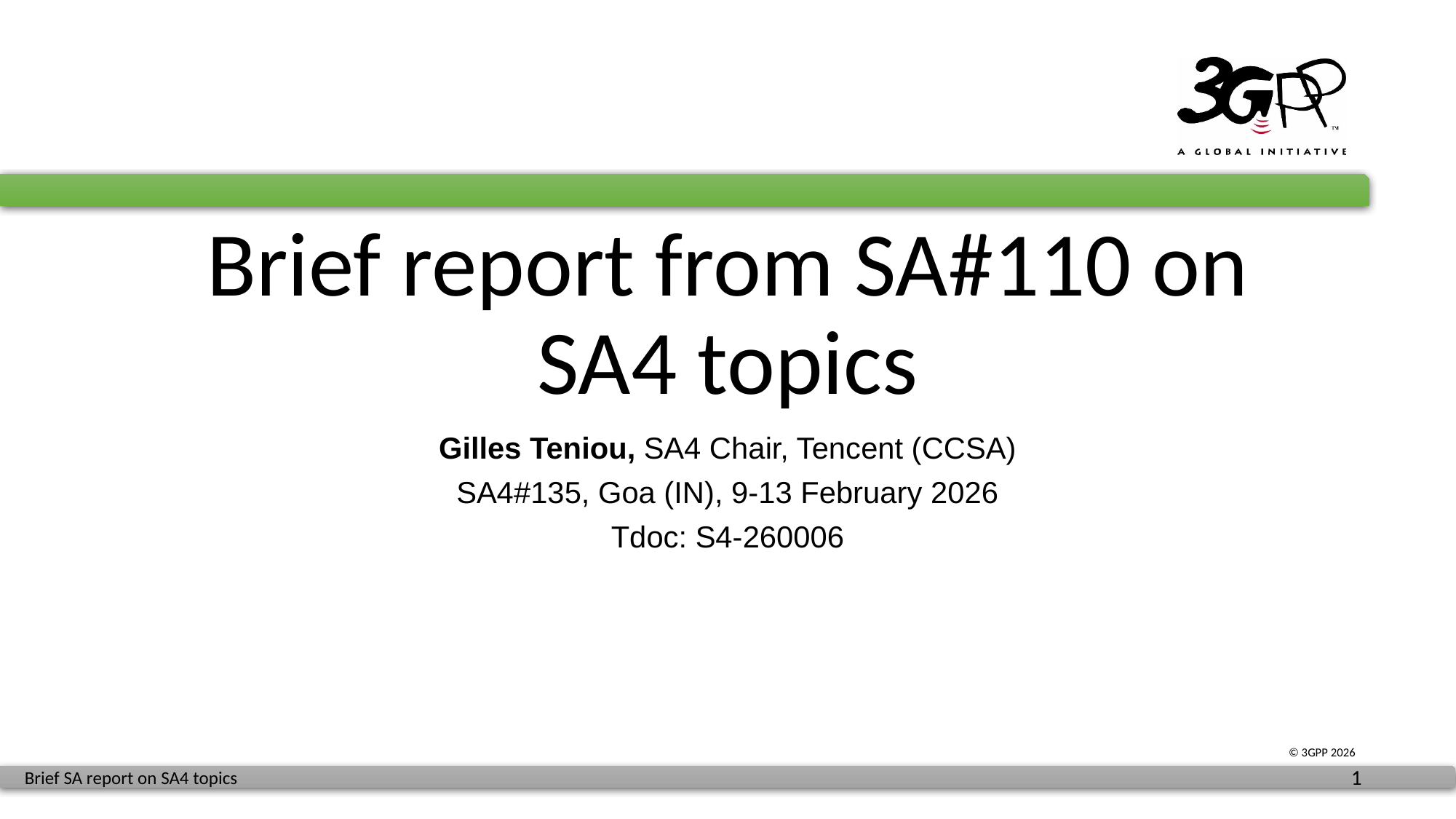

# Brief report from SA#110 on SA4 topics
Gilles Teniou, SA4 Chair, Tencent (CCSA)
SA4#135, Goa (IN), 9-13 February 2026
Tdoc: S4-260006